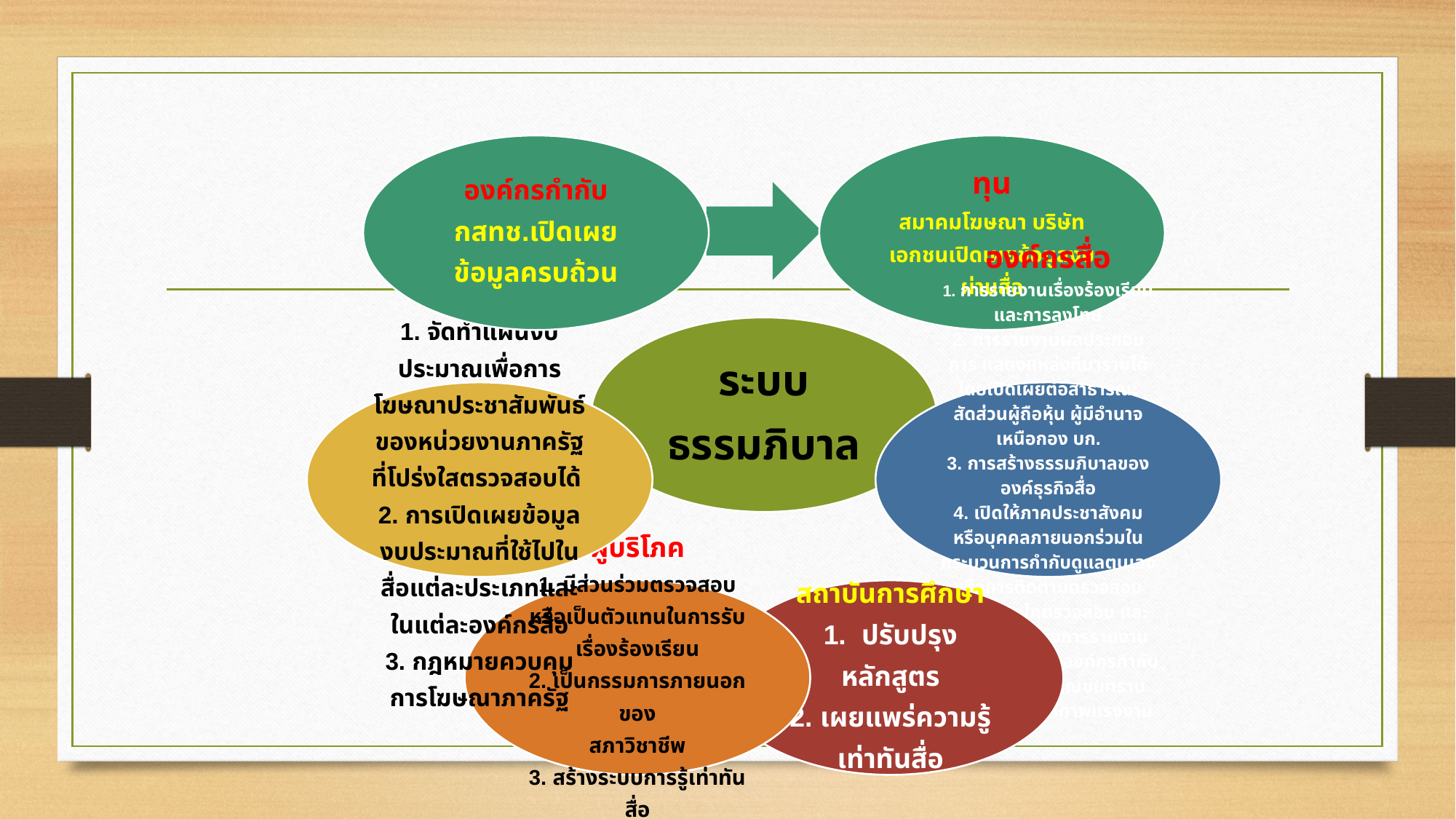

ทุน
3. การสร้างธรรมภิบาลขององค์ธุรกิจสื่อ
6. การจัดตั้งสหภาพแรงงาน
ผู้บริโภค
สภาวิชาชีพ
รัฐ
ระบบ
ธรรมภิบาล
องค์กรกำกับ
2. เผยแพร่ความรู้เท่าทันสื่อ